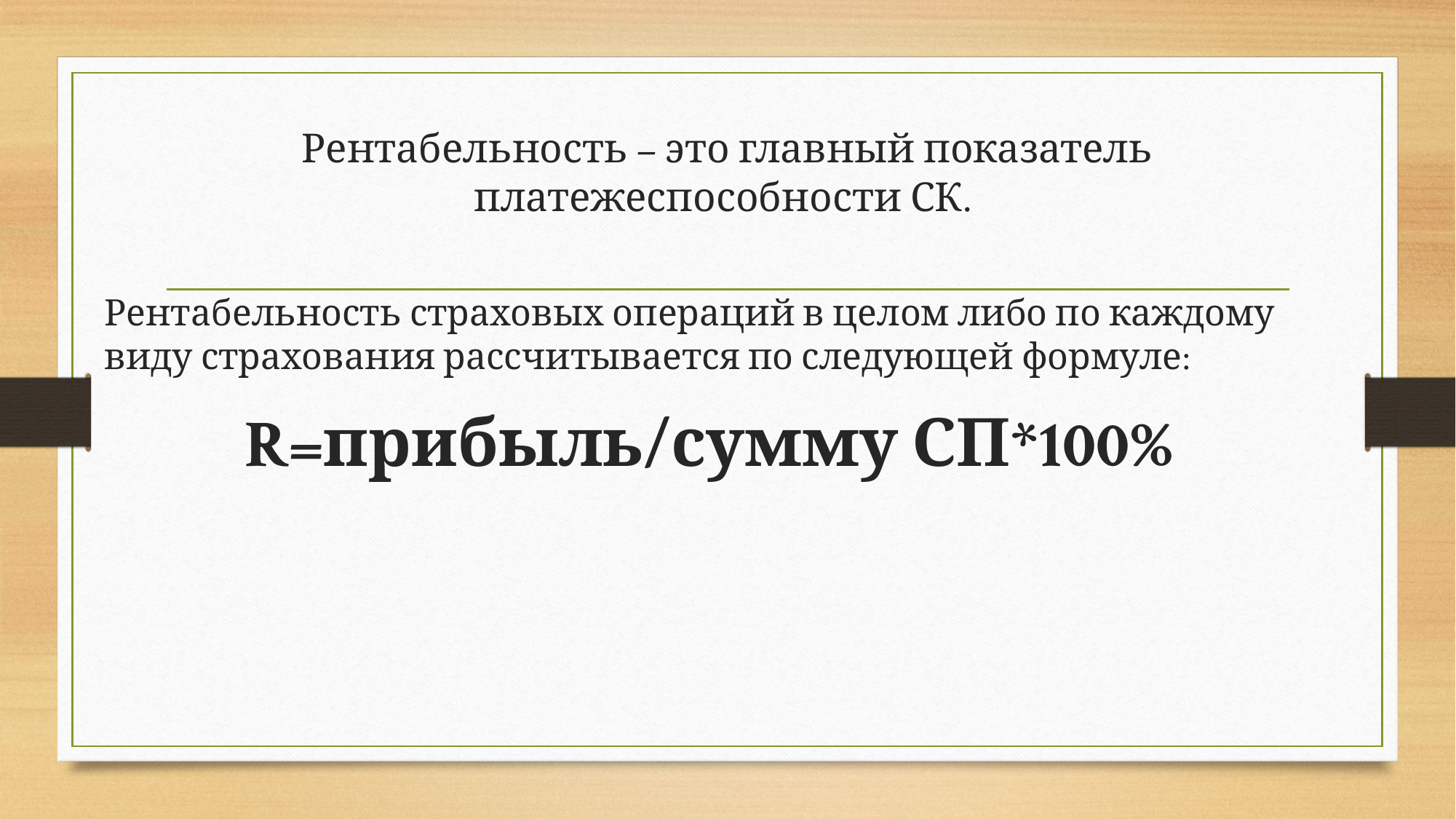

# Рентабельность – это главный показатель платежеспособности СК.
Рентабельность страховых операций в целом либо по каждому виду страхования рассчитывается по следующей формуле:
R=прибыль/сумму СП*100%